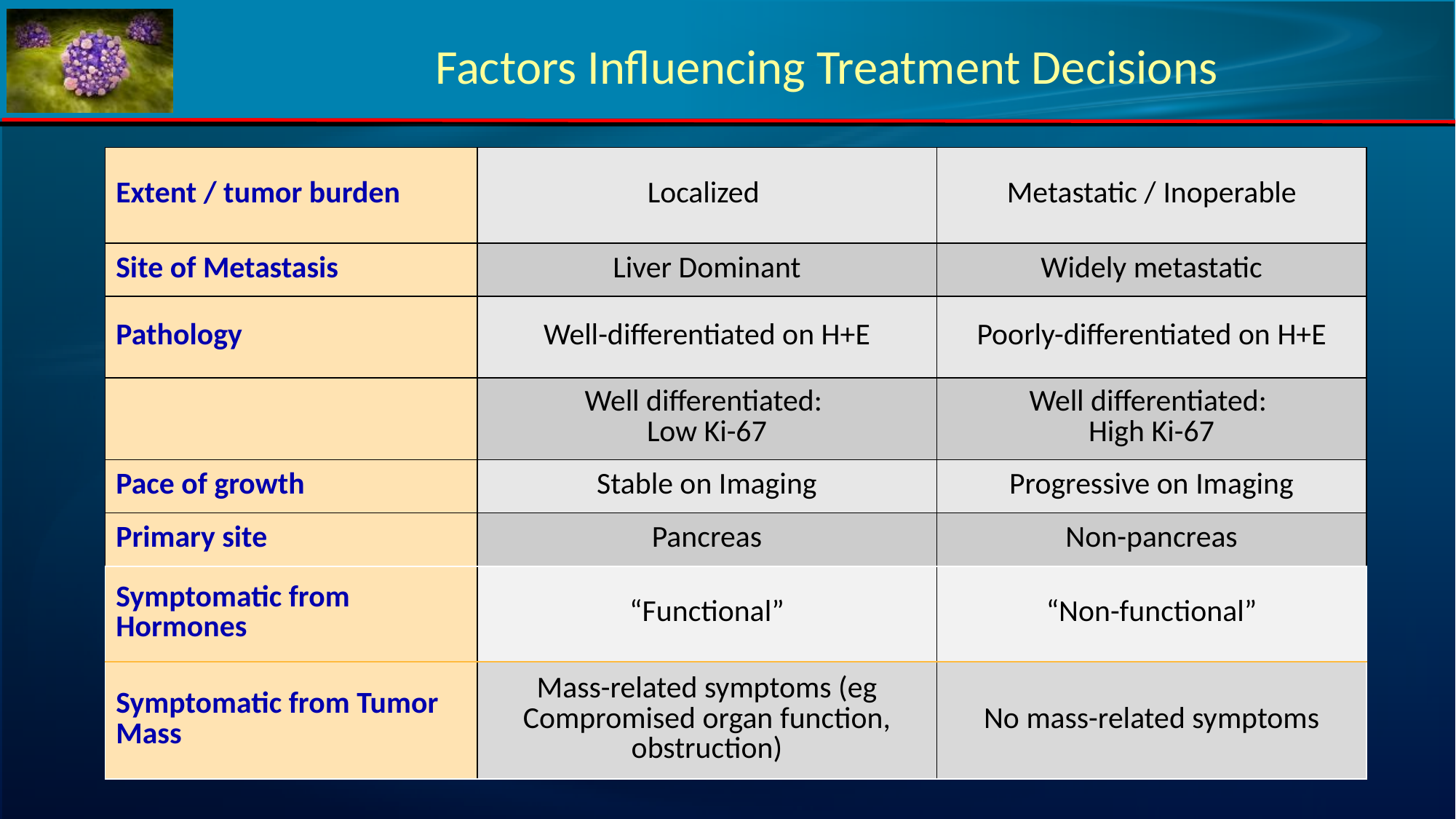

# Factors Influencing Treatment Decisions
| Extent / tumor burden | Localized | Metastatic / Inoperable |
| --- | --- | --- |
| Site of Metastasis | Liver Dominant | Widely metastatic |
| Pathology | Well-differentiated on H+E | Poorly-differentiated on H+E |
|  | Well differentiated: Low Ki-67 | Well differentiated: High Ki-67 |
| Pace of growth | Stable on Imaging | Progressive on Imaging |
| Primary site | Pancreas | Non-pancreas |
| Symptomatic from Hormones | “Functional” | “Non-functional” |
| Symptomatic from Tumor Mass | Mass-related symptoms (eg Compromised organ function, obstruction) | No mass-related symptoms |